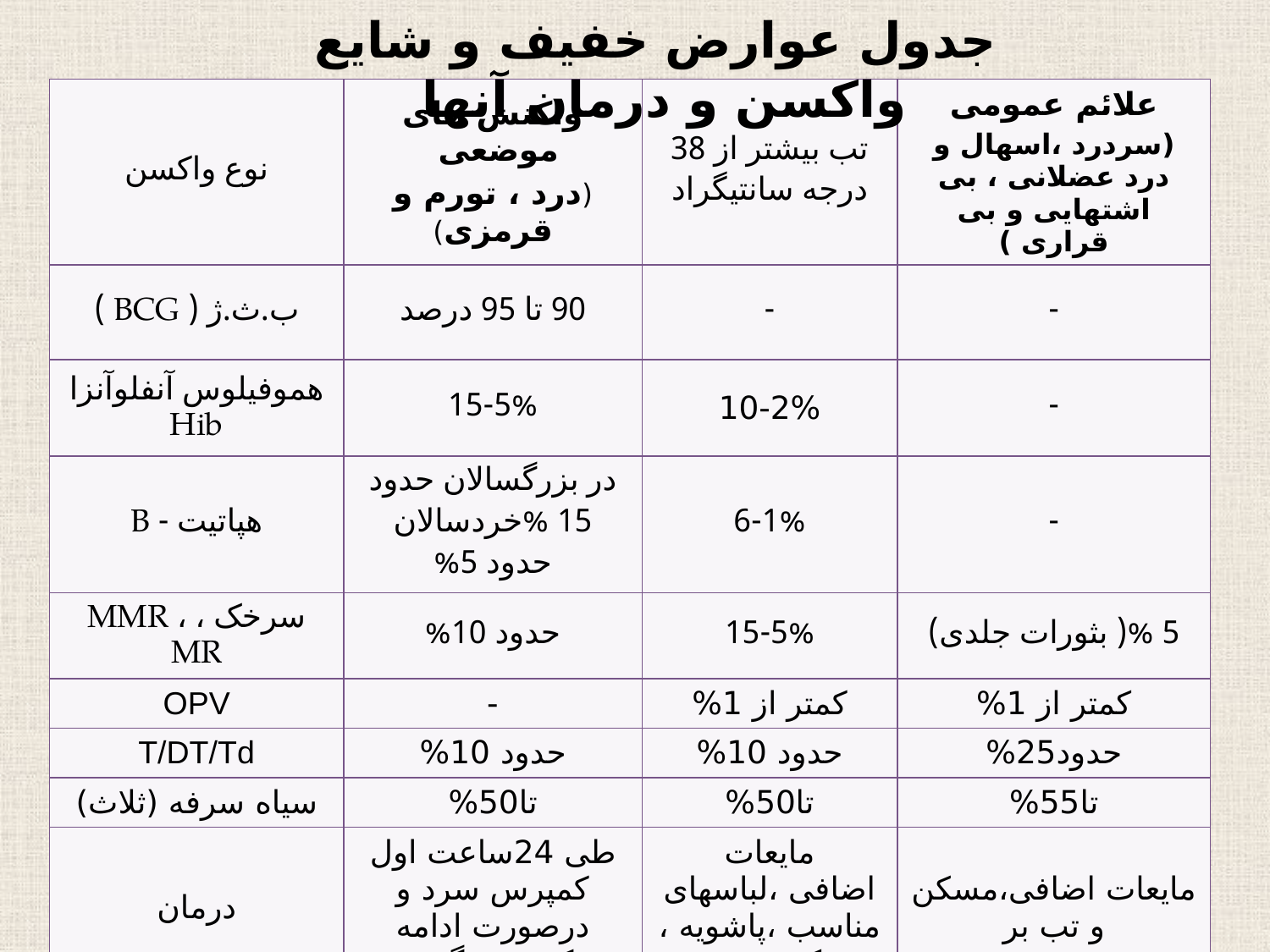

جدول عوارض خفیف و شایع واکسن و درمان آنها
| نوع واکسن | واکنش های موضعی (درد ، تورم و قرمزی) | تب بیشتر از 38 درجه سانتیگراد | علائم عمومی (سردرد ،اسهال و درد عضلانی ، بی اشتهایی و بی قراری ) |
| --- | --- | --- | --- |
| ب.ث.ژ ( BCG ) | 90 تا 95 درصد | - | - |
| هموفیلوس آنفلوآنزا Hib | 15-5% | 10-2% | - |
| هپاتیت - B | در بزرگسالان حدود 15 %خردسالان حدود 5% | 6-1% | - |
| سرخک ، MMR ، MR | حدود 10% | 15-5% | 5 %( بثورات جلدی) |
| OPV | - | کمتر از 1% | کمتر از 1% |
| T/DT/Td | حدود 10% | حدود 10% | حدود25% |
| سیاه سرفه (ثلاث) | تا50% | تا50% | تا55% |
| درمان | طی 24ساعت اول کمپرس سرد و درصورت ادامه کمپرس گرم | مایعات اضافی ،لباسهای مناسب ،پاشویه ،مسکن و تب بر | مایعات اضافی،مسکن و تب بر |